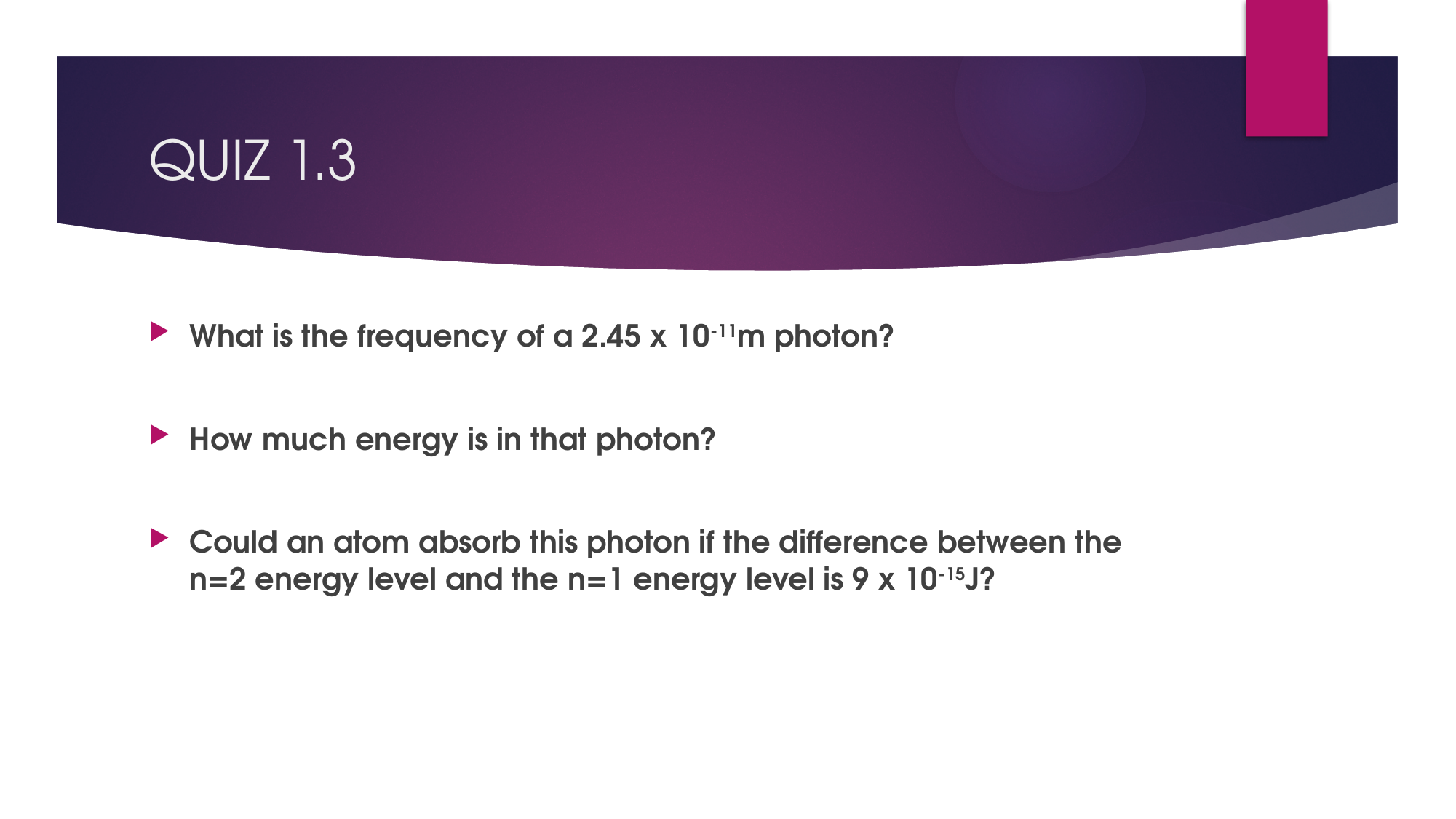

# QUIZ 1.3
What is the frequency of a 2.45 x 10-11m photon?

How much energy is in that photon?

Could an atom absorb this photon if the difference between the n=2 energy level and the n=1 energy level is 9 x 10-15J?